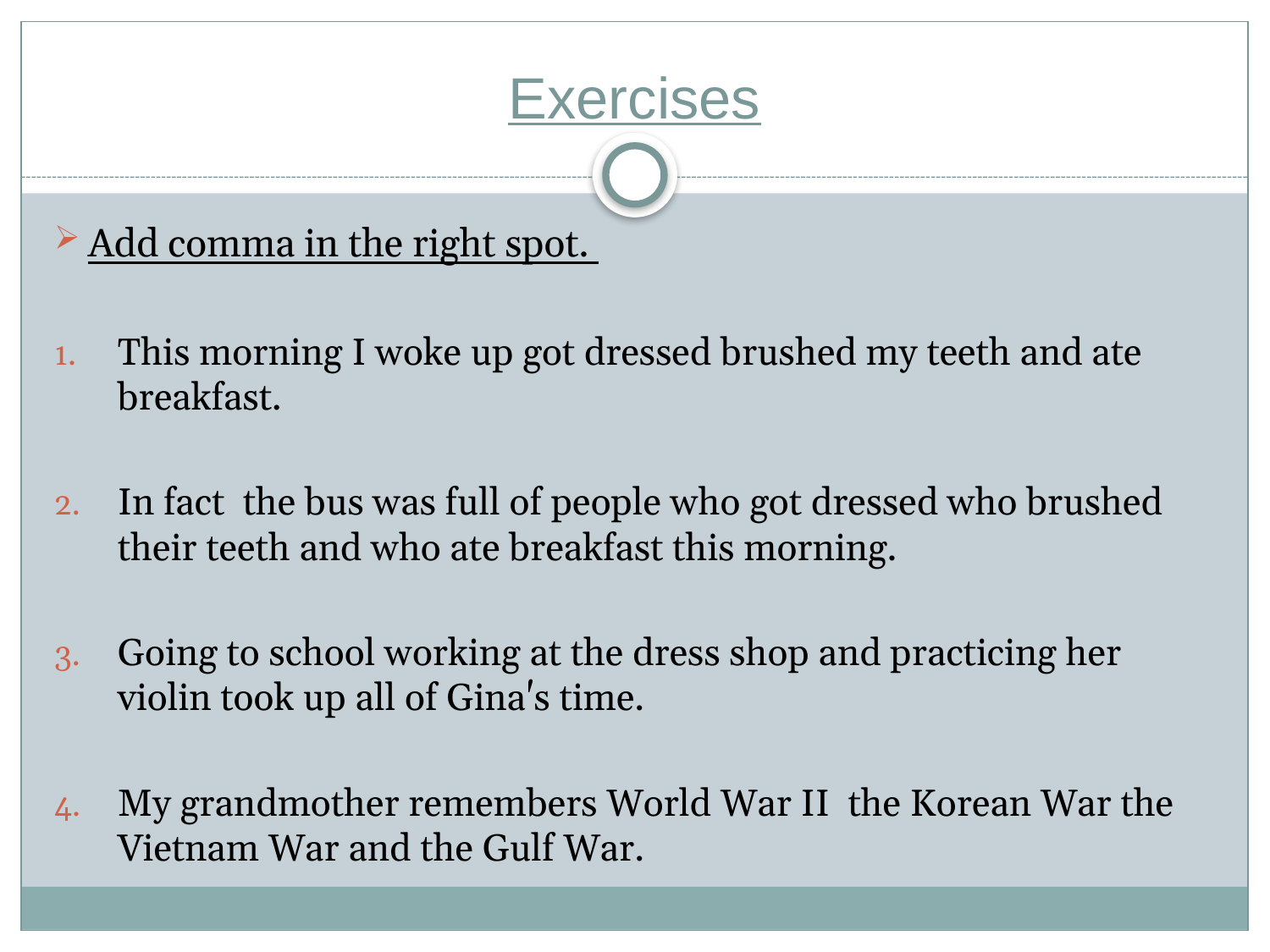

# Exercises
Add comma in the right spot.

This morning I woke up got dressed brushed my teeth and ate breakfast.

In fact  the bus was full of people who got dressed who brushed their teeth and who ate breakfast this morning.

Going to school working at the dress shop and practicing her violin took up all of Gina's time.

My grandmother remembers World War II  the Korean War the Vietnam War and the Gulf War.